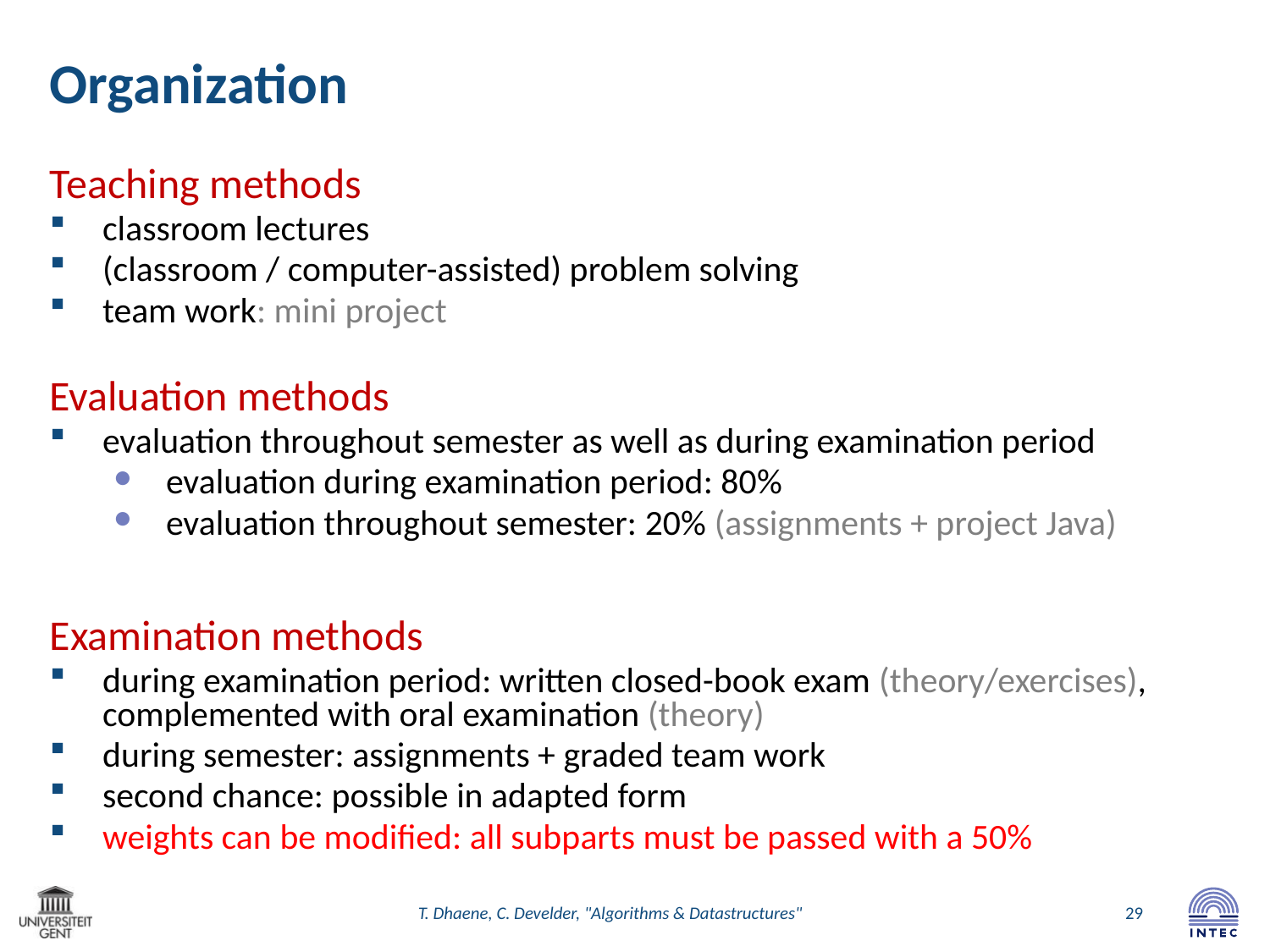

# Organization
Teaching methods
classroom lectures
(classroom / computer-assisted) problem solving
team work: mini project

Evaluation methods
evaluation throughout semester as well as during examination period
evaluation during examination period: 80%
evaluation throughout semester: 20% (assignments + project Java)

Examination methods
during examination period: written closed-book exam (theory/exercises), complemented with oral examination (theory)
during semester: assignments + graded team work
second chance: possible in adapted form
weights can be modified: all subparts must be passed with a 50%

T. Dhaene, C. Develder, "Algorithms & Datastructures"
29